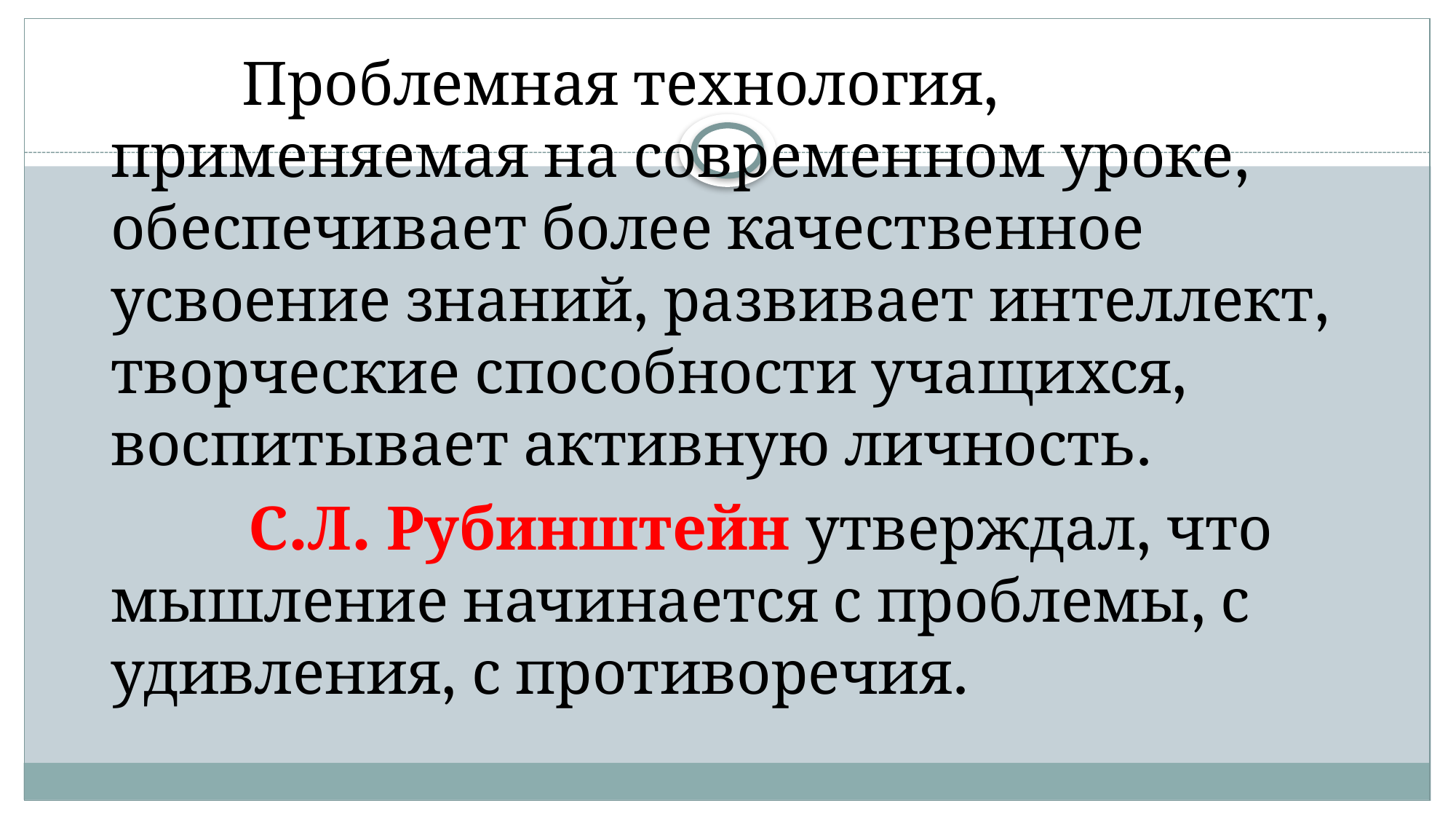

Проблемная технология, применяемая на современном уроке, обеспечивает более качественное усвоение знаний, развивает интеллект, творческие способности учащихся, воспитывает активную личность.
         С.Л. Рубинштейн утверждал, что мышление начинается с проблемы, с удивления, с противоречия.